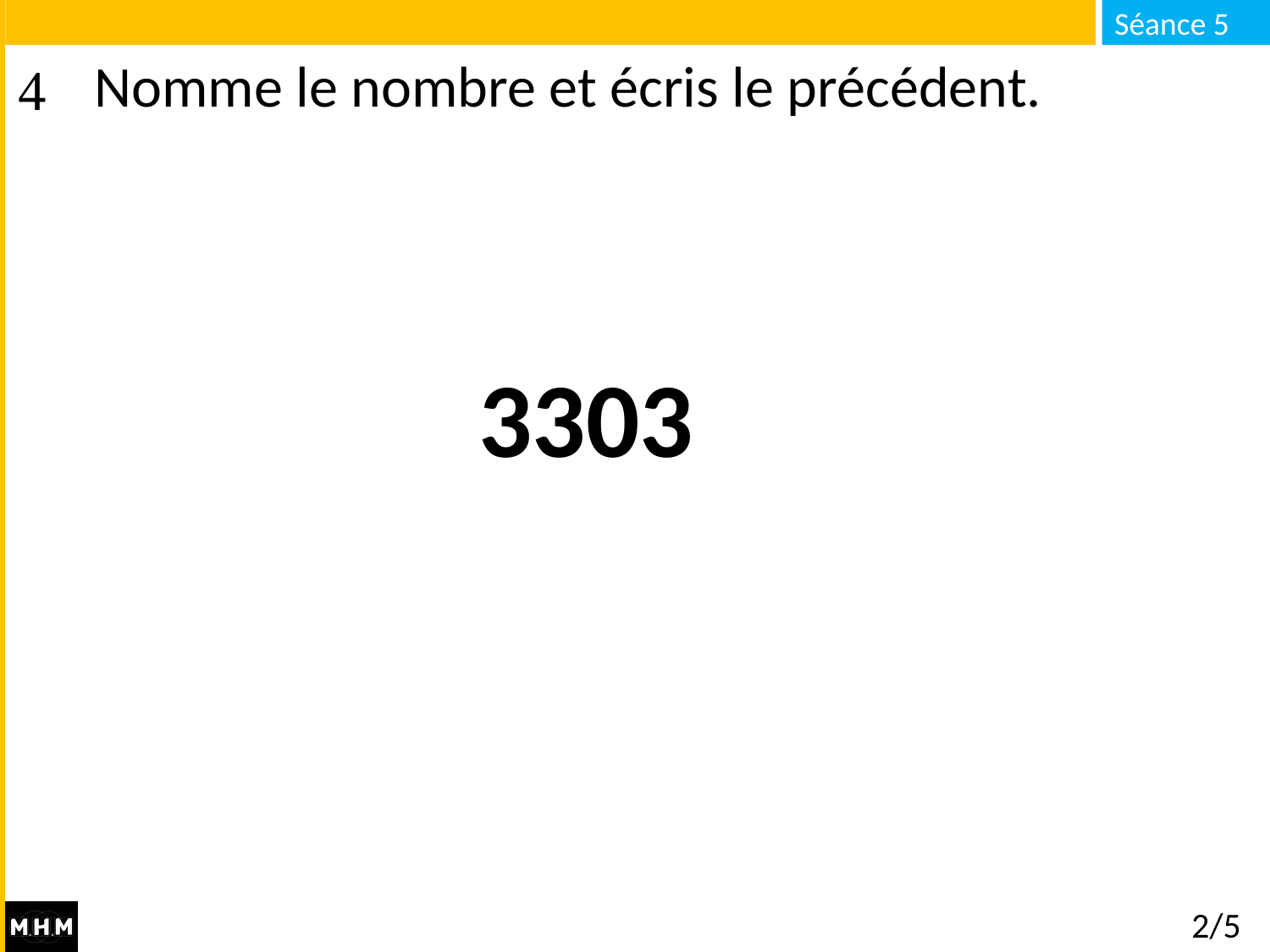

# Nomme le nombre et écris le précédent.
3303
2/5